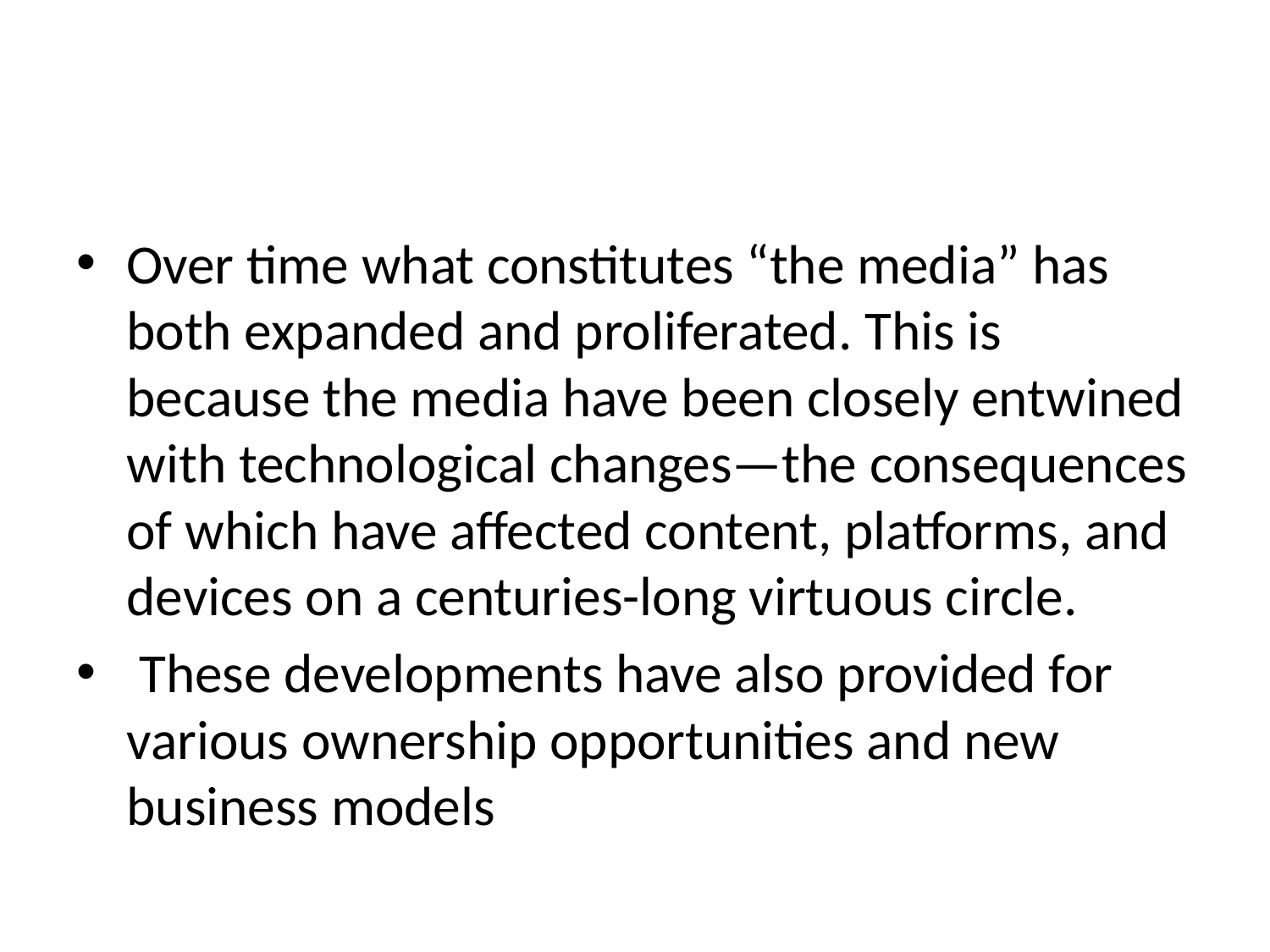

#
Over time what constitutes “the media” has both expanded and proliferated. This is because the media have been closely entwined with technological changes—the consequences of which have affected content, platforms, and devices on a centuries-long virtuous circle.
 These developments have also provided for various ownership opportunities and new business models